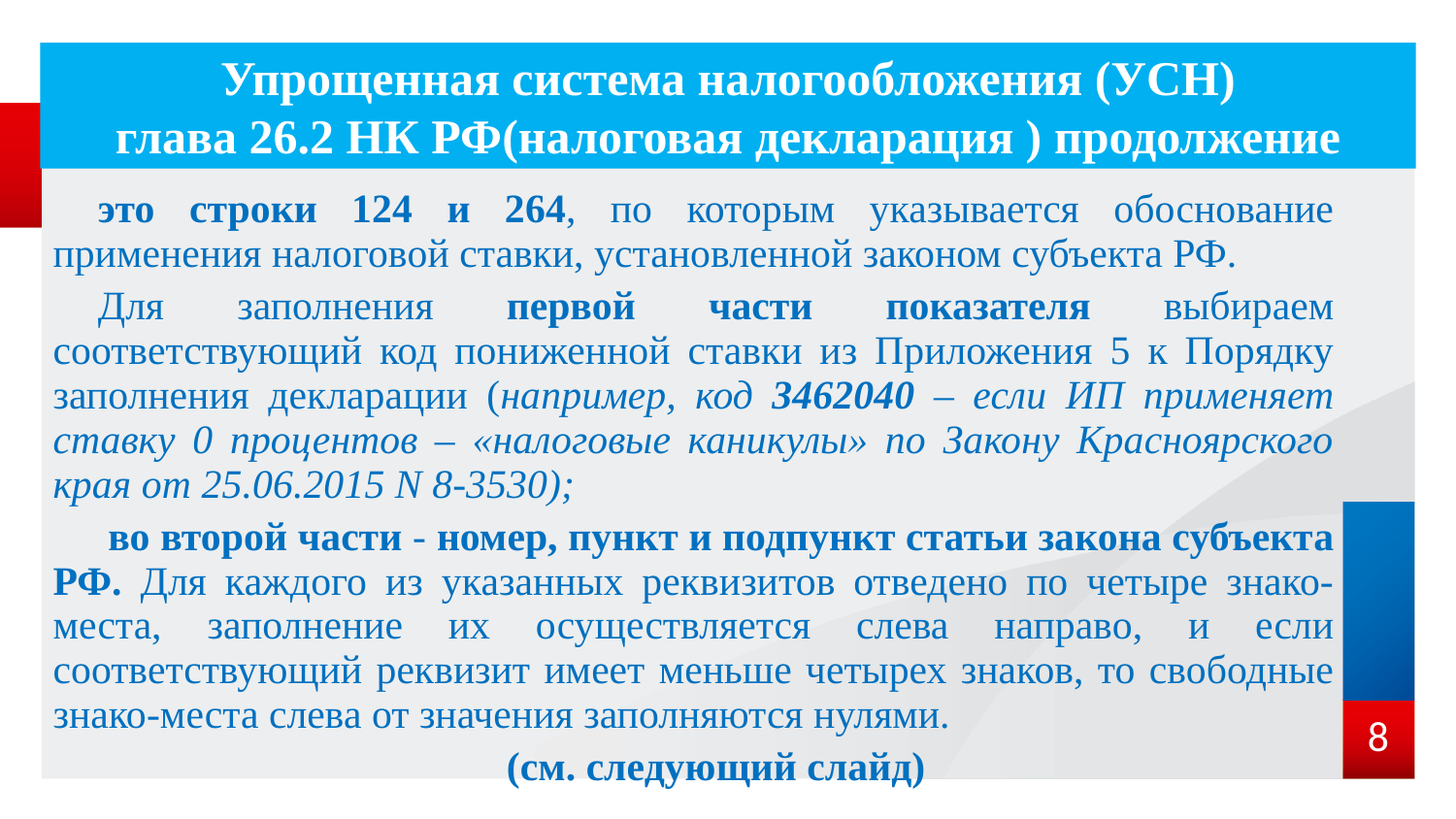

# Упрощенная система налогообложения (УСН) глава 26.2 НК РФ(налоговая декларация ) продолжение
это строки 124 и 264, по которым указывается обоснование применения налоговой ставки, установленной законом субъекта РФ.
Для заполнения первой части показателя выбираем соответствующий код пониженной ставки из Приложения 5 к Порядку заполнения декларации (например, код 3462040 – если ИП применяет ставку 0 процентов – «налоговые каникулы» по Закону Красноярского края от 25.06.2015 N 8-3530);
 во второй части - номер, пункт и подпункт статьи закона субъекта РФ. Для каждого из указанных реквизитов отведено по четыре знако-места, заполнение их осуществляется слева направо, и если соответствующий реквизит имеет меньше четырех знаков, то свободные знако-места слева от значения заполняются нулями.
(см. следующий слайд)

8